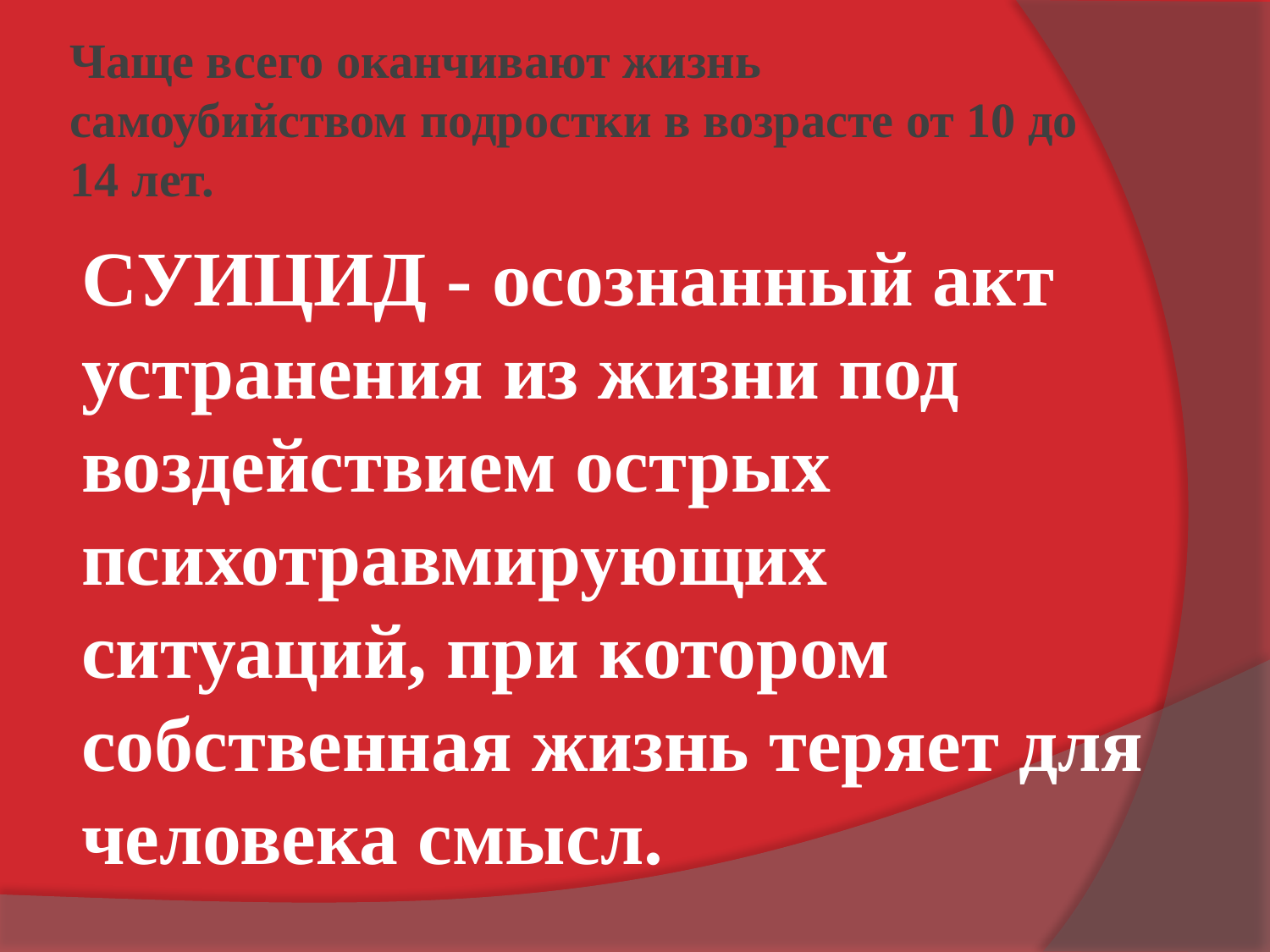

# Чаще всего оканчивают жизнь самоубийством подростки в возрасте от 10 до 14 лет.
СУИЦИД - осознанный акт устранения из жизни под воздействием острых психотравмирующих ситуаций, при котором собственная жизнь теряет для человека смысл.